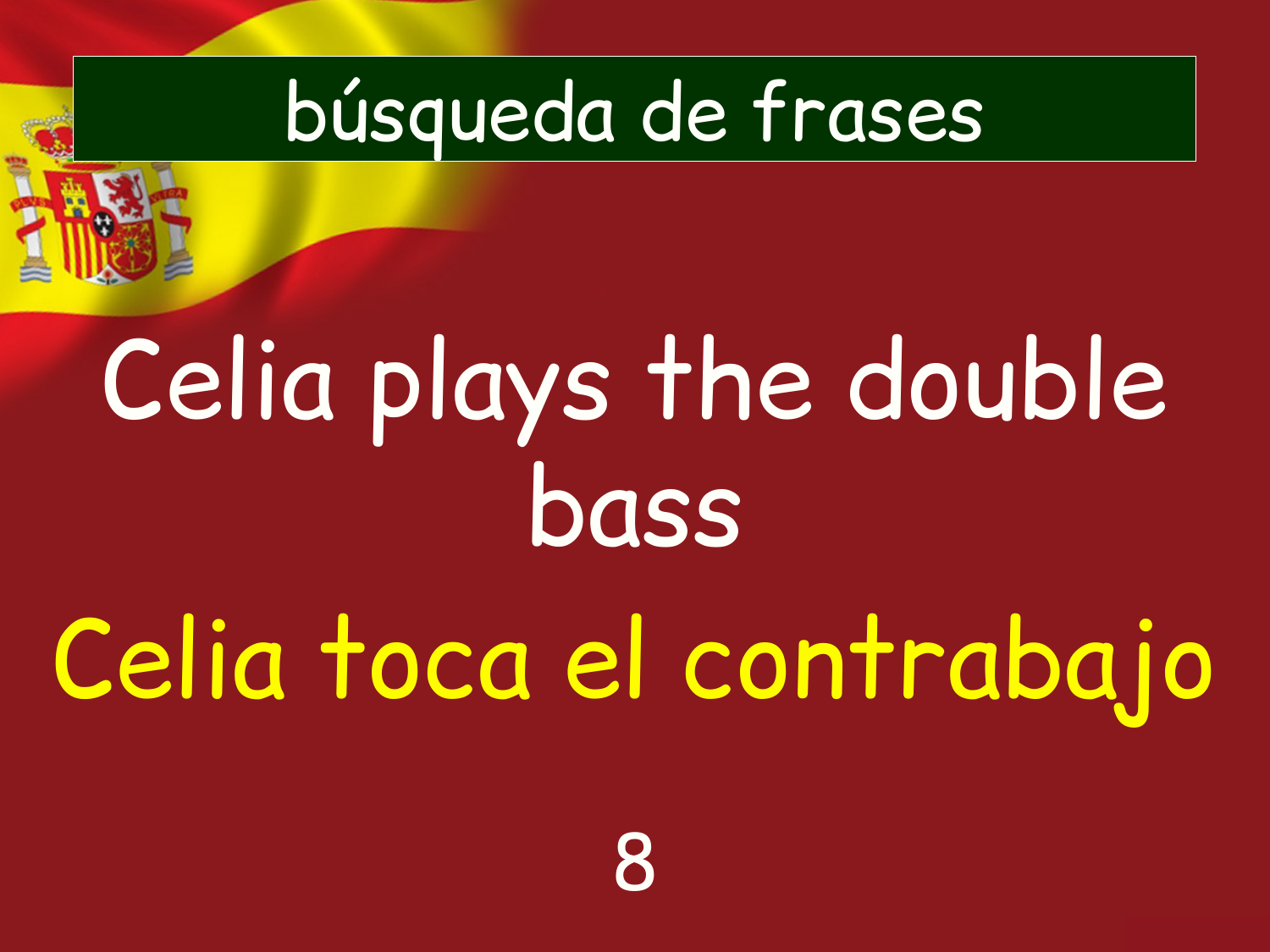

búsqueda de frases
Celia plays the double bass
Celia toca el contrabajo
8